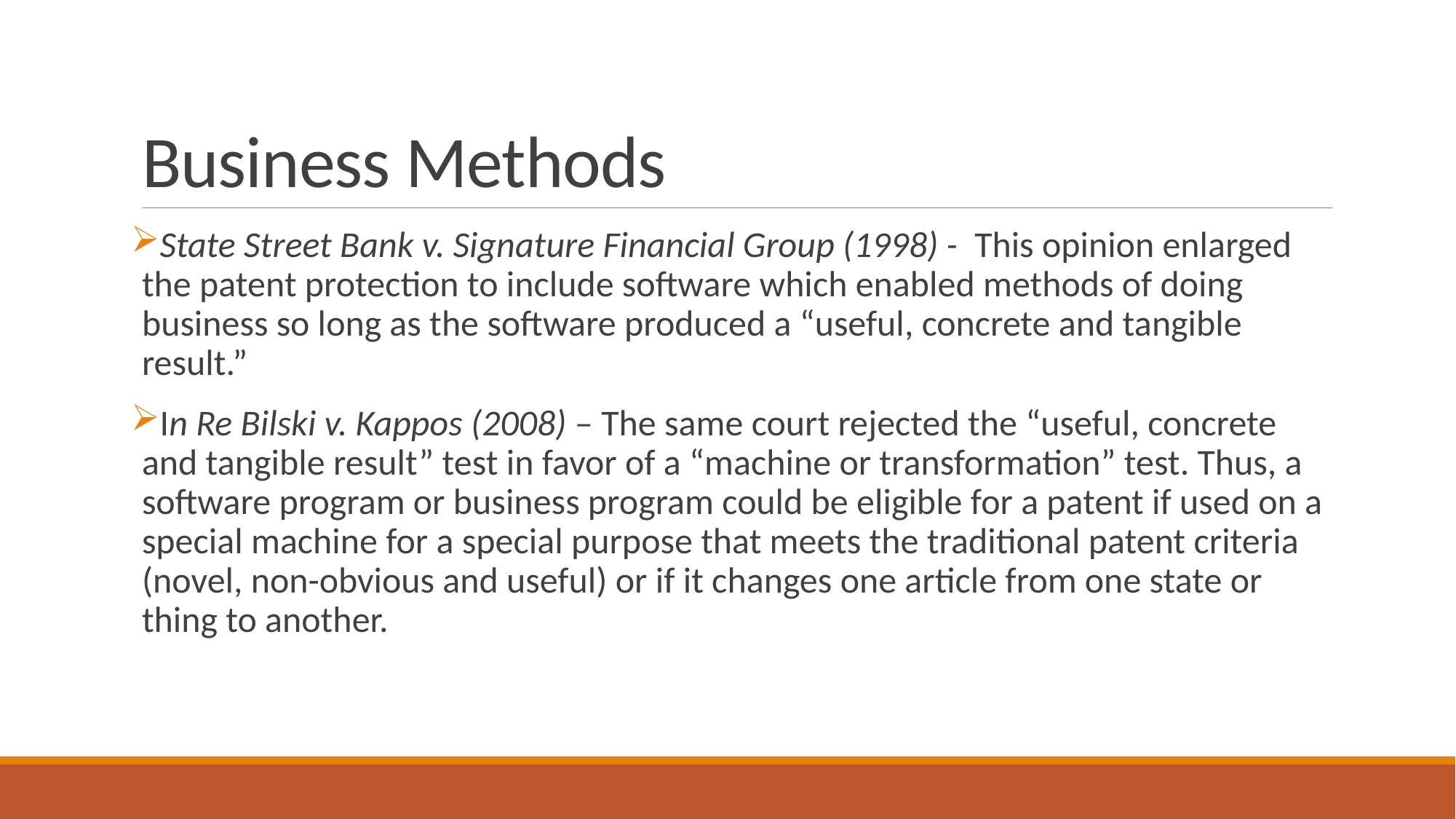

# Business Methods
State Street Bank v. Signature Financial Group (1998) -  This opinion enlarged the patent protection to include software which enabled methods of doing business so long as the software produced a “useful, concrete and tangible result.”
In Re Bilski v. Kappos (2008) – The same court rejected the “useful, concrete and tangible result” test in favor of a “machine or transformation” test. Thus, a software program or business program could be eligible for a patent if used on a special machine for a special purpose that meets the traditional patent criteria (novel, non-obvious and useful) or if it changes one article from one state or thing to another.